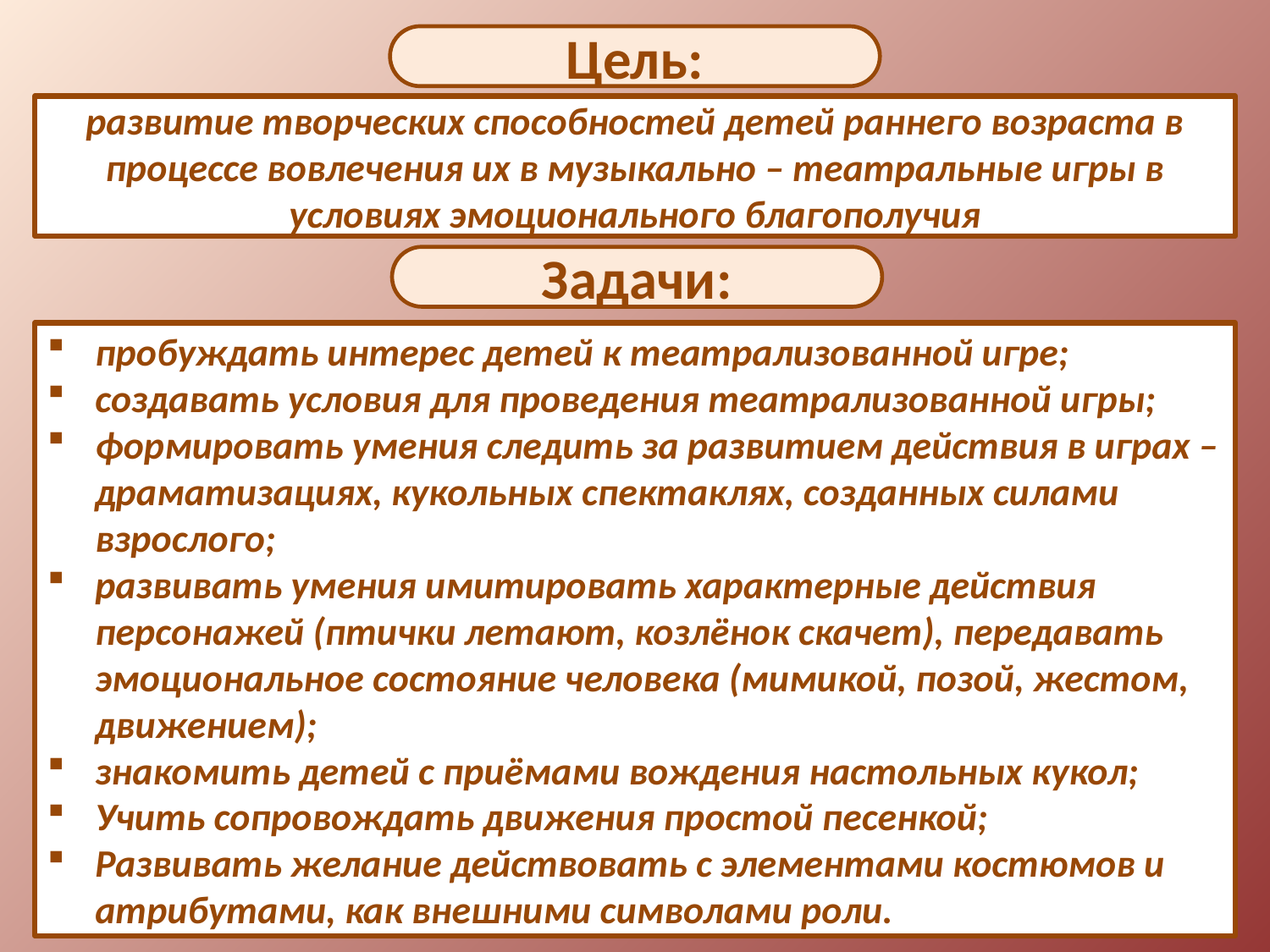

Цель:
развитие творческих способностей детей раннего возраста в процессе вовлечения их в музыкально – театральные игры в условиях эмоционального благополучия
Задачи:
пробуждать интерес детей к театрализованной игре;
создавать условия для проведения театрализованной игры;
формировать умения следить за развитием действия в играх – драматизациях, кукольных спектаклях, созданных силами взрослого;
развивать умения имитировать характерные действия персонажей (птички летают, козлёнок скачет), передавать эмоциональное состояние человека (мимикой, позой, жестом, движением);
знакомить детей с приёмами вождения настольных кукол;
Учить сопровождать движения простой песенкой;
Развивать желание действовать с элементами костюмов и атрибутами, как внешними символами роли.